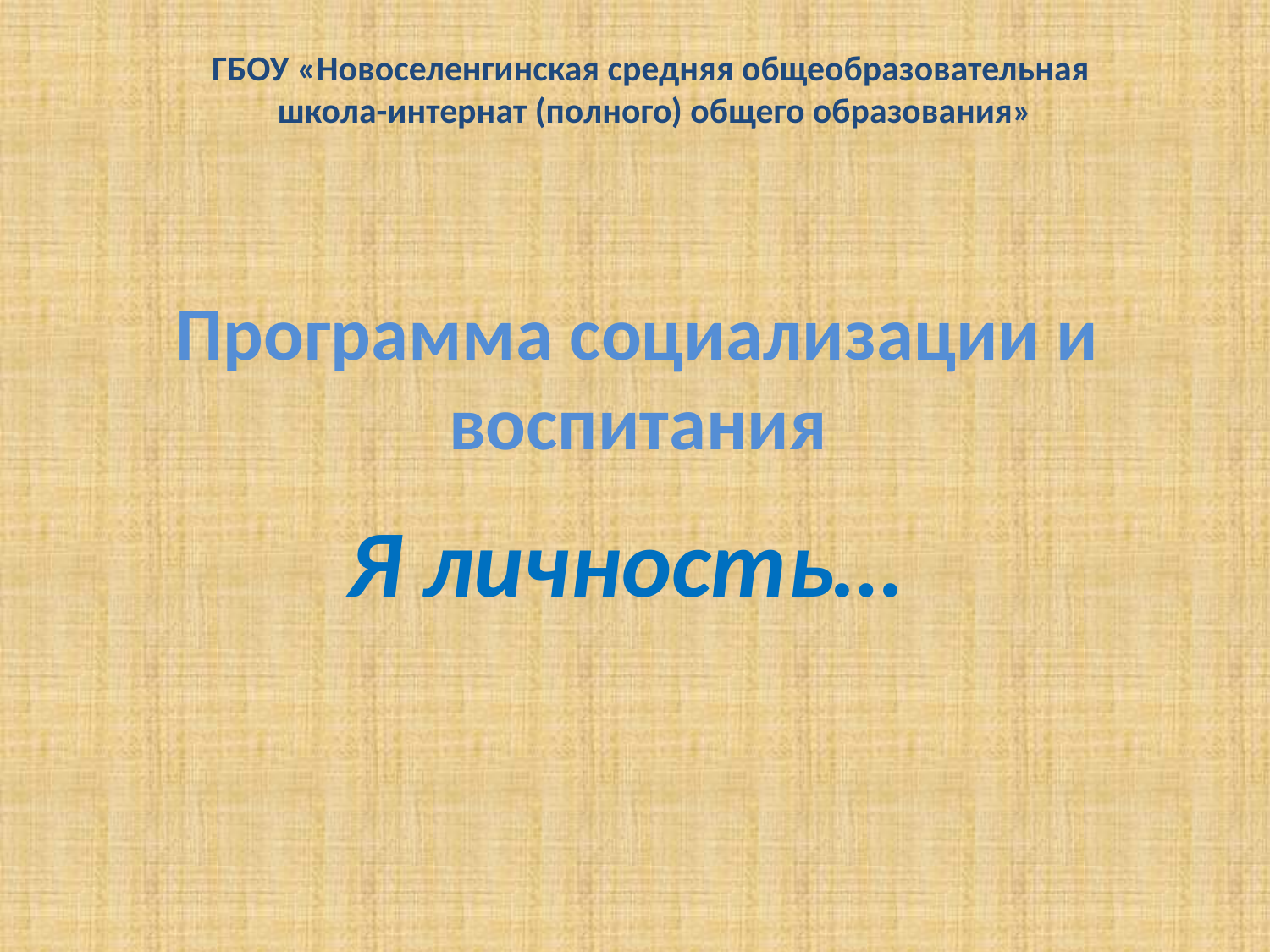

ГБОУ «Новоселенгинская средняя общеобразовательная
школа-интернат (полного) общего образования»
# Программа социализации и воспитания
Я личность…